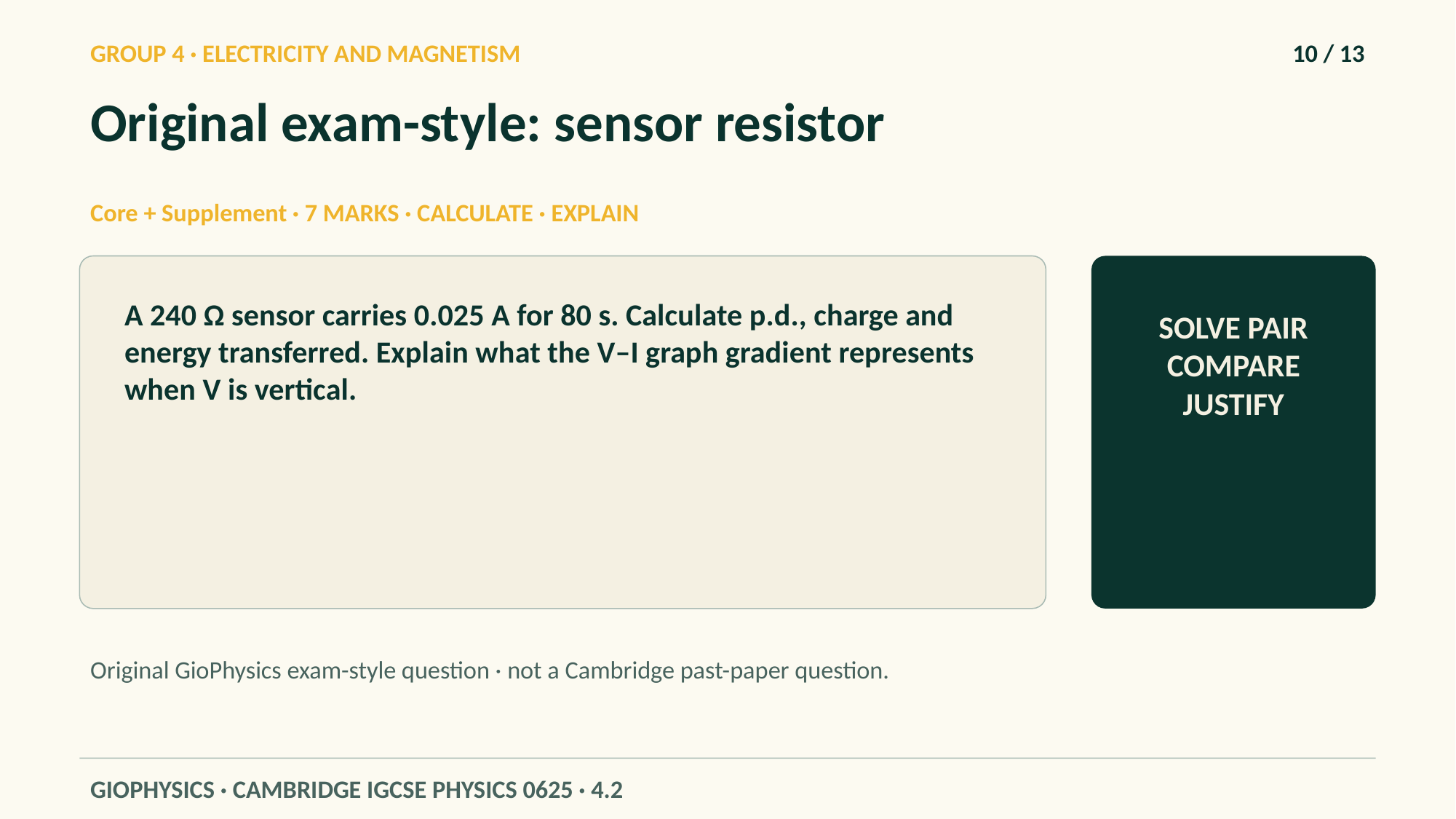

GROUP 4 · ELECTRICITY AND MAGNETISM
10 / 13
Original exam-style: sensor resistor
Core + Supplement · 7 MARKS · CALCULATE · EXPLAIN

A 240 Ω sensor carries 0.025 A for 80 s. Calculate p.d., charge and energy transferred. Explain what the V–I graph gradient represents when V is vertical.
SOLVE PAIR COMPARE JUSTIFY
Original GioPhysics exam-style question · not a Cambridge past-paper question.

GIOPHYSICS · CAMBRIDGE IGCSE PHYSICS 0625 · 4.2